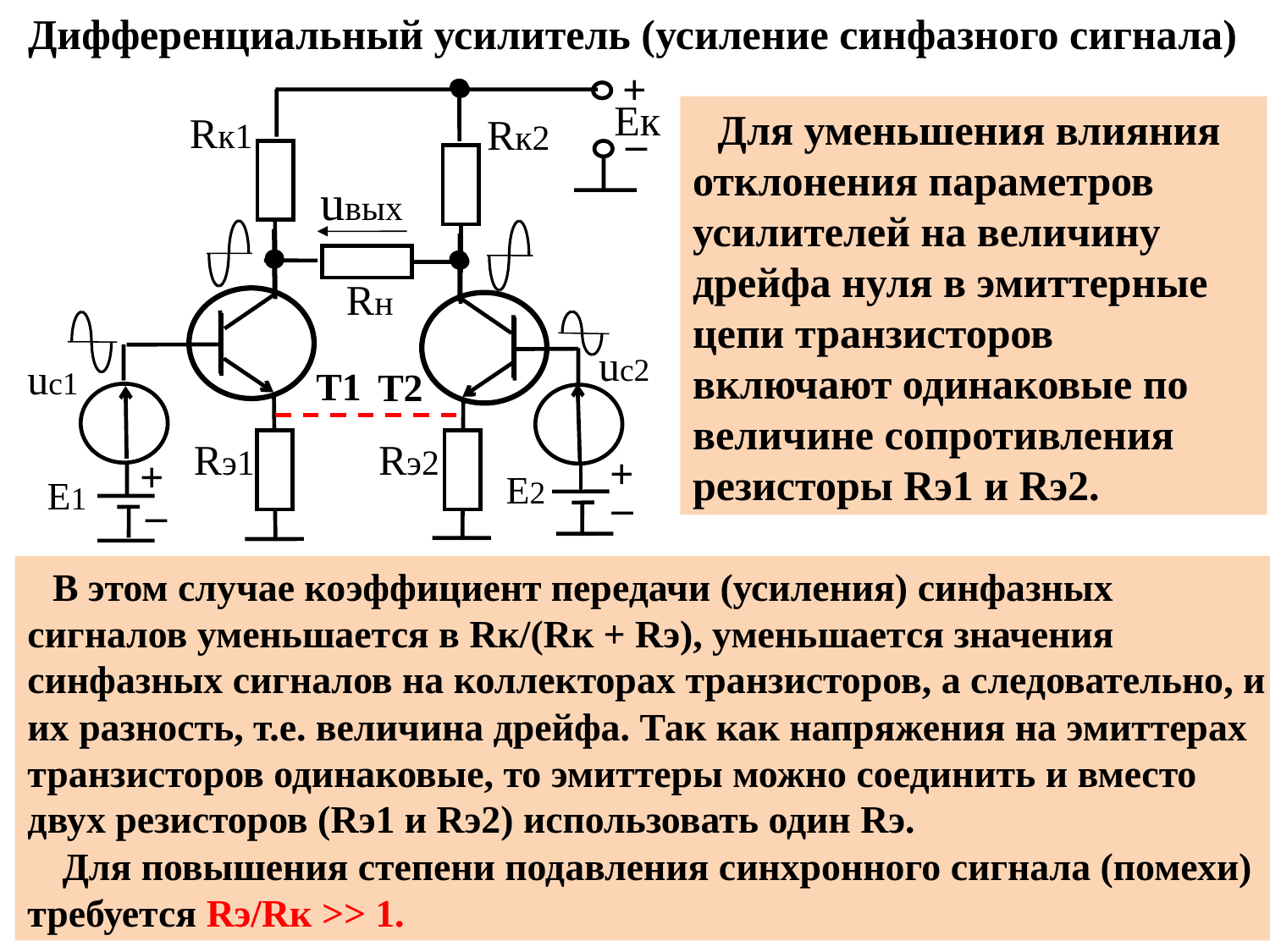

Дифференциальный усилитель (усиление синфазного сигнала)
+

Eк

Rк2

Rк1

‒

uвых

Rн

uс2

uс1

+

T1
T2

Rэ1
Rэ2
+

Е2

Е1
‒
‒

Для уменьшения влияния отклонения параметров усилителей на величину дрейфа нуля в эмиттерные цепи транзисторов включают одинаковые по величине сопротивления резисторы Rэ1 и Rэ2.
В этом случае коэффициент передачи (усиления) синфазных сигналов уменьшается в Rк/(Rк + Rэ), уменьшается значения синфазных сигналов на коллекторах транзисторов, а следовательно, и их разность, т.е. величина дрейфа. Так как напряжения на эмиттерах транзисторов одинаковые, то эмиттеры можно соединить и вместо двух резисторов (Rэ1 и Rэ2) использовать один Rэ.
 Для повышения степени подавления синхронного сигнала (помехи) требуется Rэ/Rк >> 1.